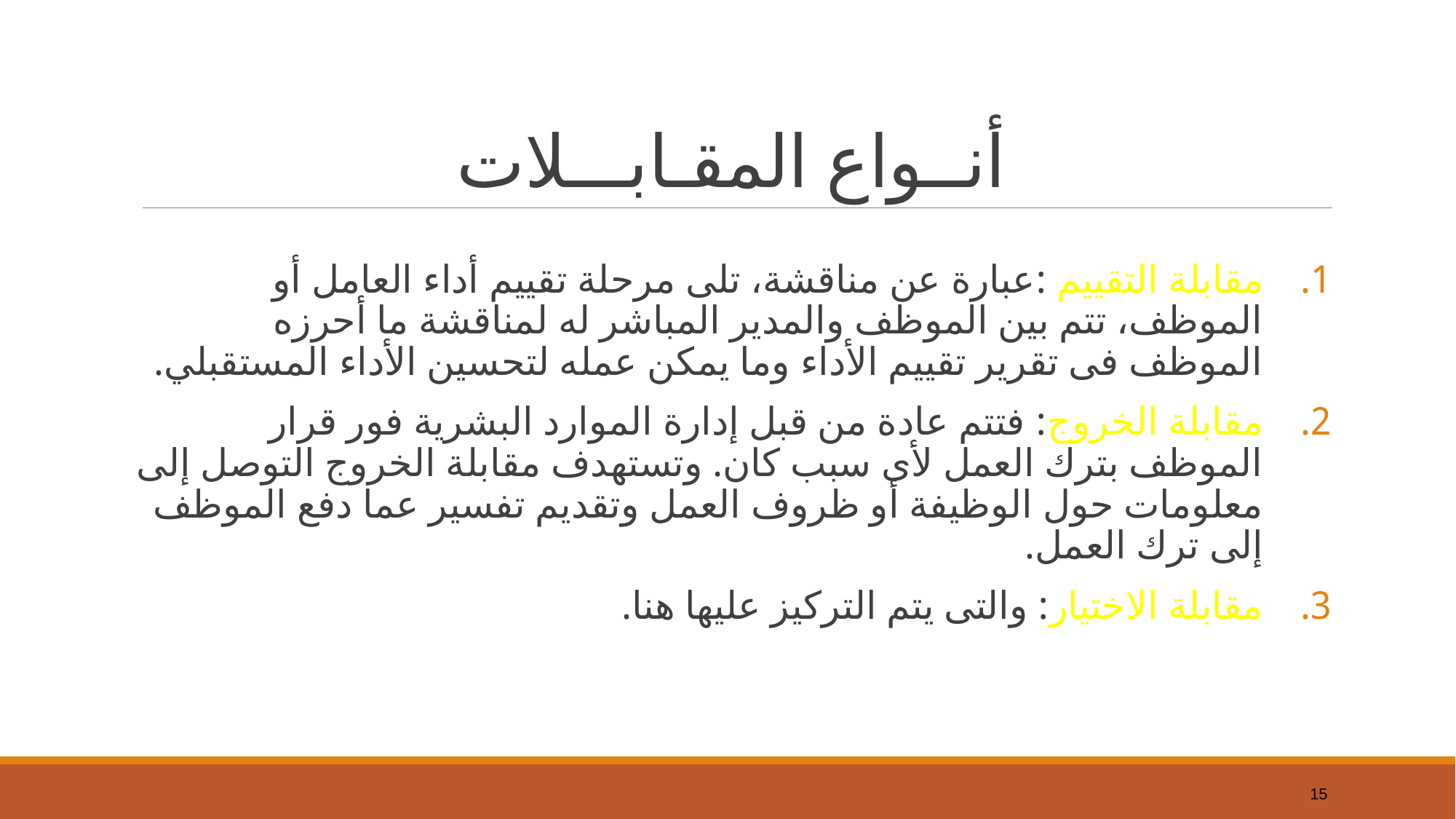

# أنــواع المقـابـــلات
مقابلة التقييم :عبارة عن مناقشة، تلى مرحلة تقييم أداء العامل أو الموظف، تتم بين الموظف والمدير المباشر له لمناقشة ما أحرزه الموظف فى تقرير تقييم الأداء وما يمكن عمله لتحسين الأداء المستقبلي.
مقابلة الخروج: فتتم عادة من قبل إدارة الموارد البشرية فور قرار الموظف بترك العمل لأى سبب كان. وتستهدف مقابلة الخروج التوصل إلى معلومات حول الوظيفة أو ظروف العمل وتقديم تفسير عما دفع الموظف إلى ترك العمل.
مقابلة الاختيار: والتى يتم التركيز عليها هنا.
15